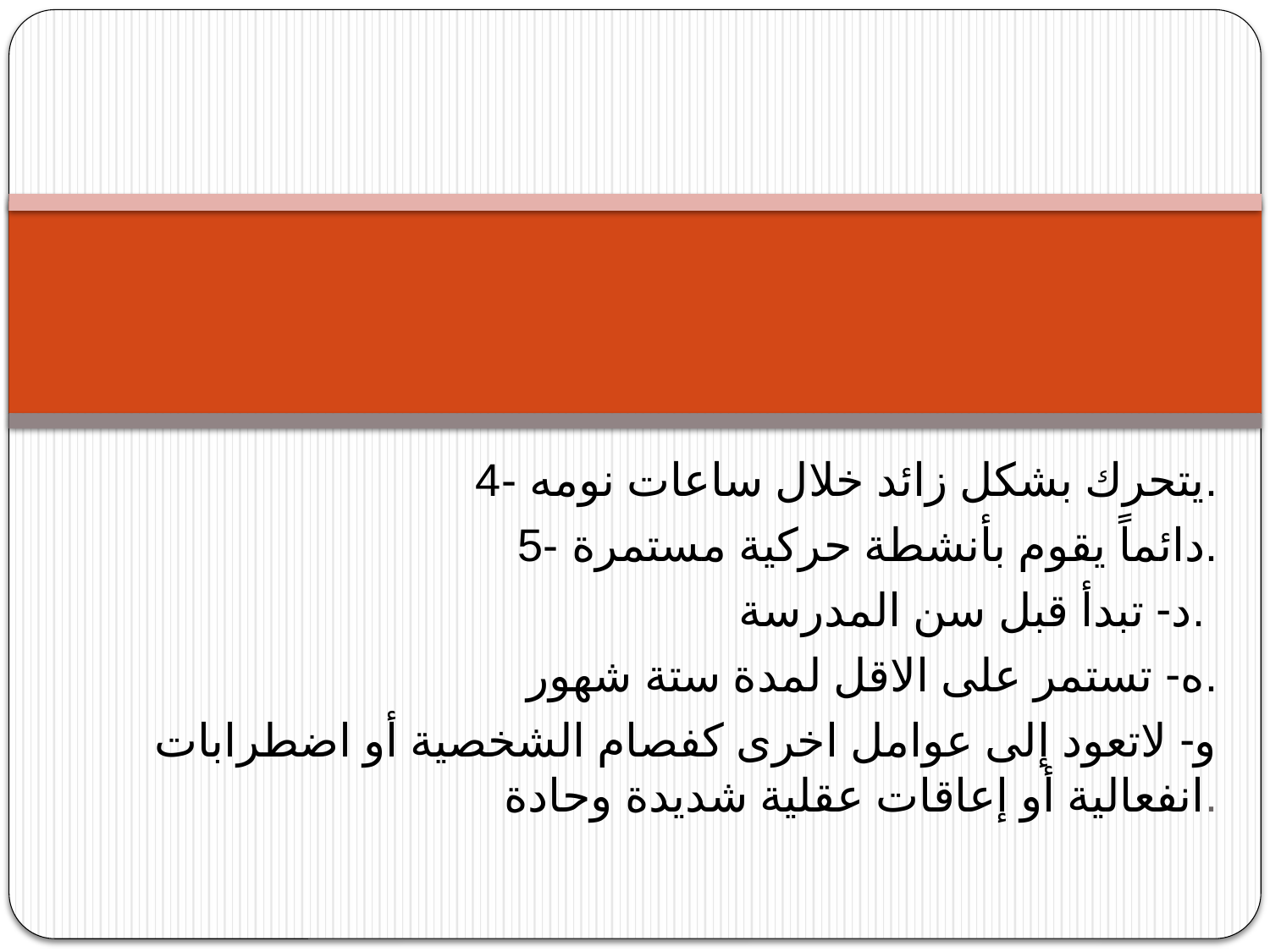

#
4- يتحرك بشكل زائد خلال ساعات نومه.
5- دائماً يقوم بأنشطة حركية مستمرة.
د- تبدأ قبل سن المدرسة.
ه- تستمر على الاقل لمدة ستة شهور.
و- لاتعود إلى عوامل اخرى كفصام الشخصية أو اضطرابات انفعالية أو إعاقات عقلية شديدة وحادة.